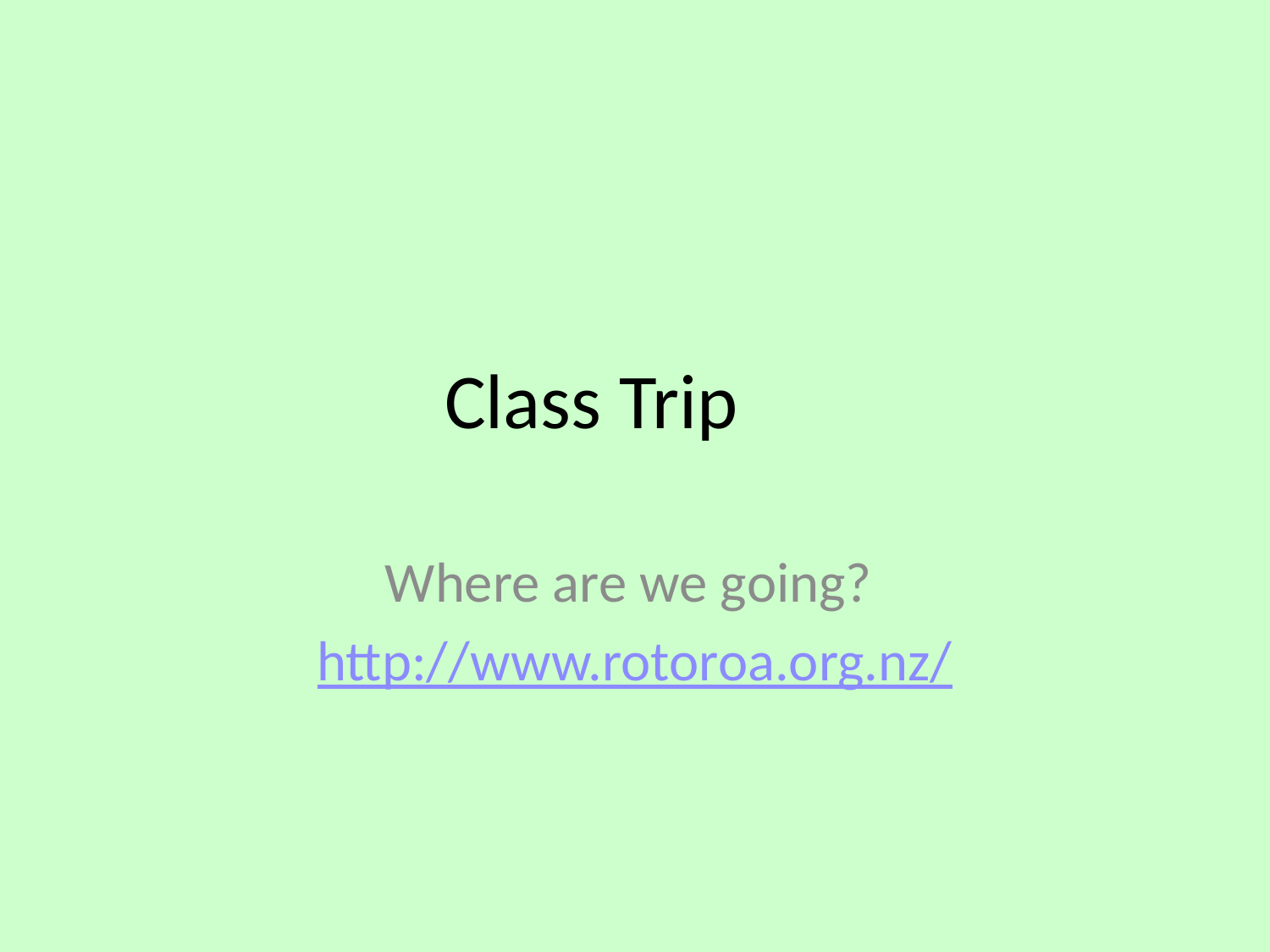

# Class Trip
Where are we going?
http://www.rotoroa.org.nz/